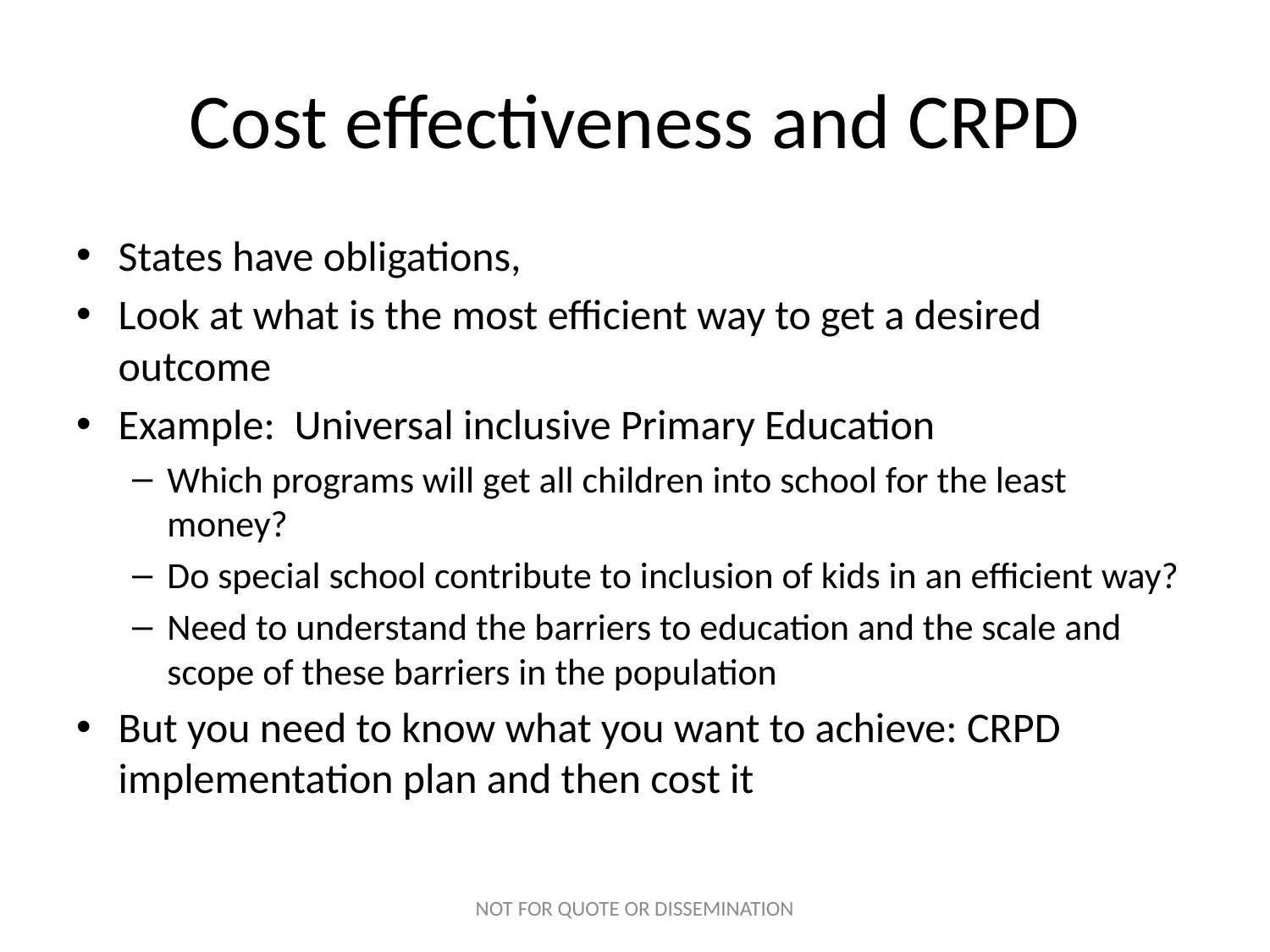

# Cost effectiveness and CRPD
States have obligations,
Look at what is the most efficient way to get a desired outcome
Example:  Universal inclusive Primary Education
Which programs will get all children into school for the least money?
Do special school contribute to inclusion of kids in an efficient way?
Need to understand the barriers to education and the scale and scope of these barriers in the population
But you need to know what you want to achieve: CRPD implementation plan and then cost it
NOT FOR QUOTE OR DISSEMINATION